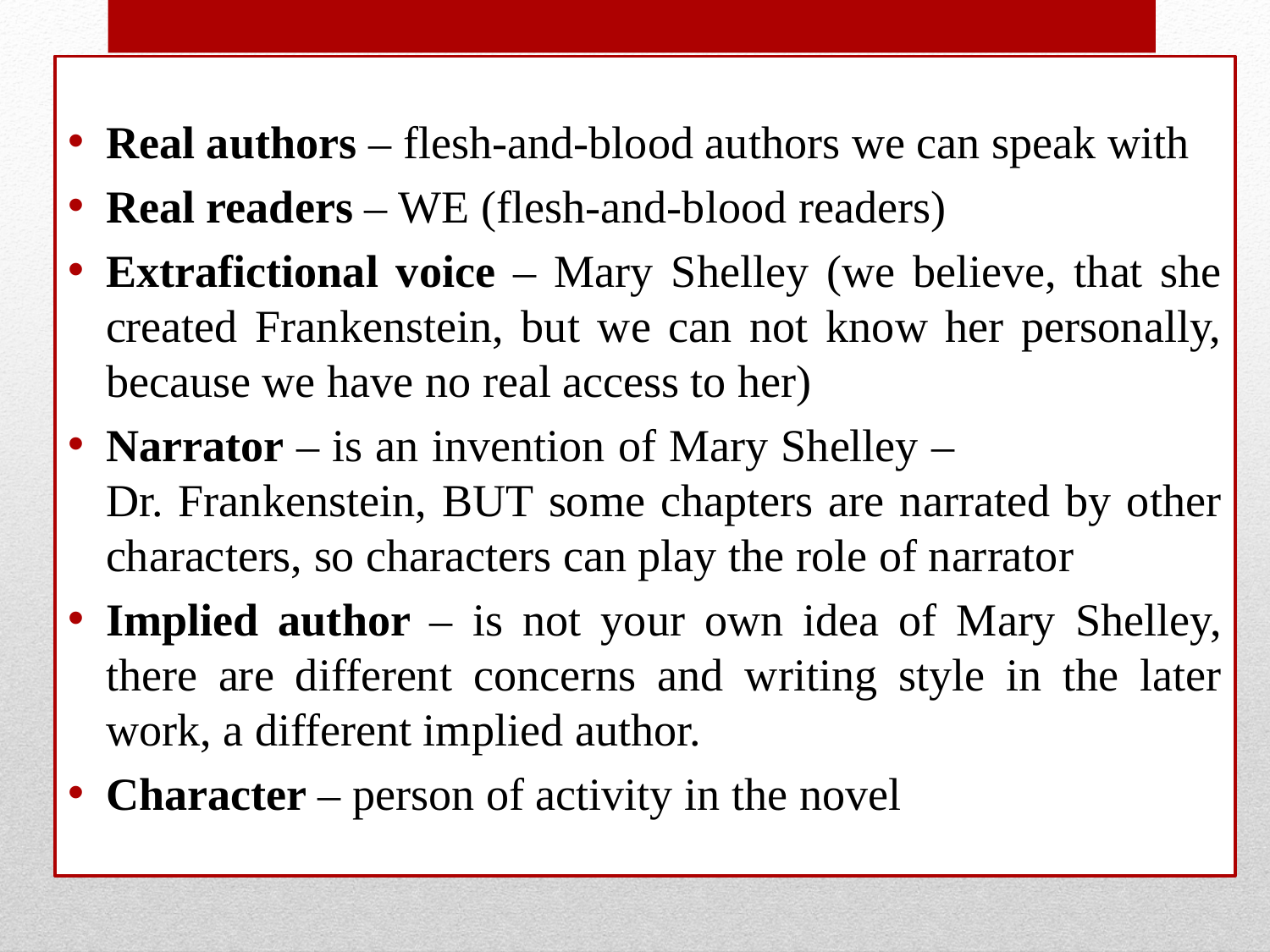

Real authors – flesh-and-blood authors we can speak with
Real readers – WE (flesh-and-blood readers)
Extrafictional voice – Mary Shelley (we believe, that she created Frankenstein, but we can not know her personally, because we have no real access to her)
Narrator – is an invention of Mary Shelley –                      Dr. Frankenstein, BUT some chapters are narrated by other characters, so characters can play the role of narrator
Implied author – is not your own idea of Mary Shelley, there are different concerns and writing style in the later work, a different implied author.
Character – person of activity in the novel